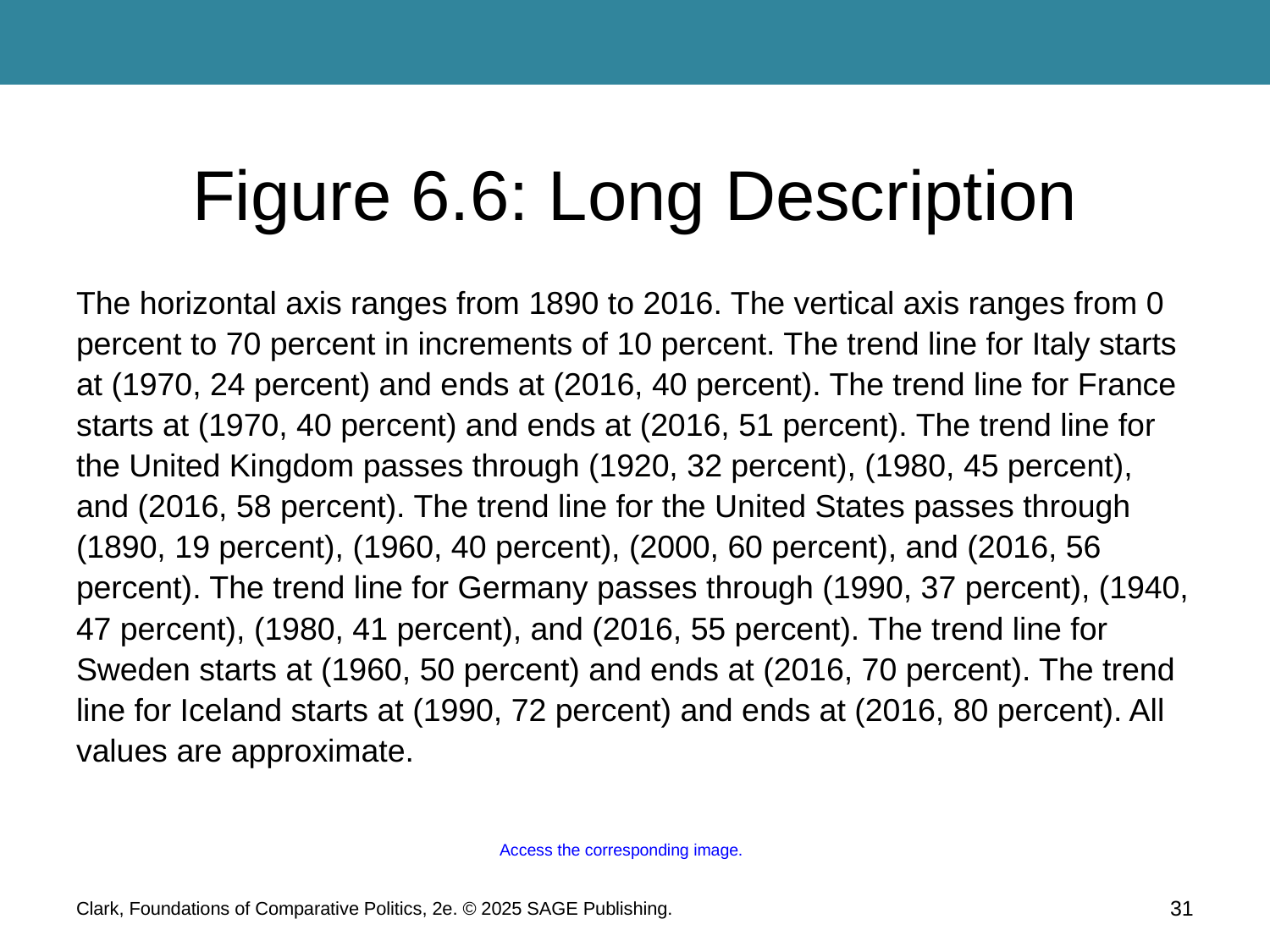

# Figure 6.6: Long Description
The horizontal axis ranges from 1890 to 2016. The vertical axis ranges from 0 percent to 70 percent in increments of 10 percent. The trend line for Italy starts at (1970, 24 percent) and ends at (2016, 40 percent). The trend line for France starts at (1970, 40 percent) and ends at (2016, 51 percent). The trend line for the United Kingdom passes through (1920, 32 percent), (1980, 45 percent), and (2016, 58 percent). The trend line for the United States passes through (1890, 19 percent), (1960, 40 percent), (2000, 60 percent), and (2016, 56 percent). The trend line for Germany passes through (1990, 37 percent), (1940, 47 percent), (1980, 41 percent), and (2016, 55 percent). The trend line for Sweden starts at (1960, 50 percent) and ends at (2016, 70 percent). The trend line for Iceland starts at (1990, 72 percent) and ends at (2016, 80 percent). All values are approximate.
Access the corresponding image.
31
Clark, Foundations of Comparative Politics, 2e. © 2025 SAGE Publishing.